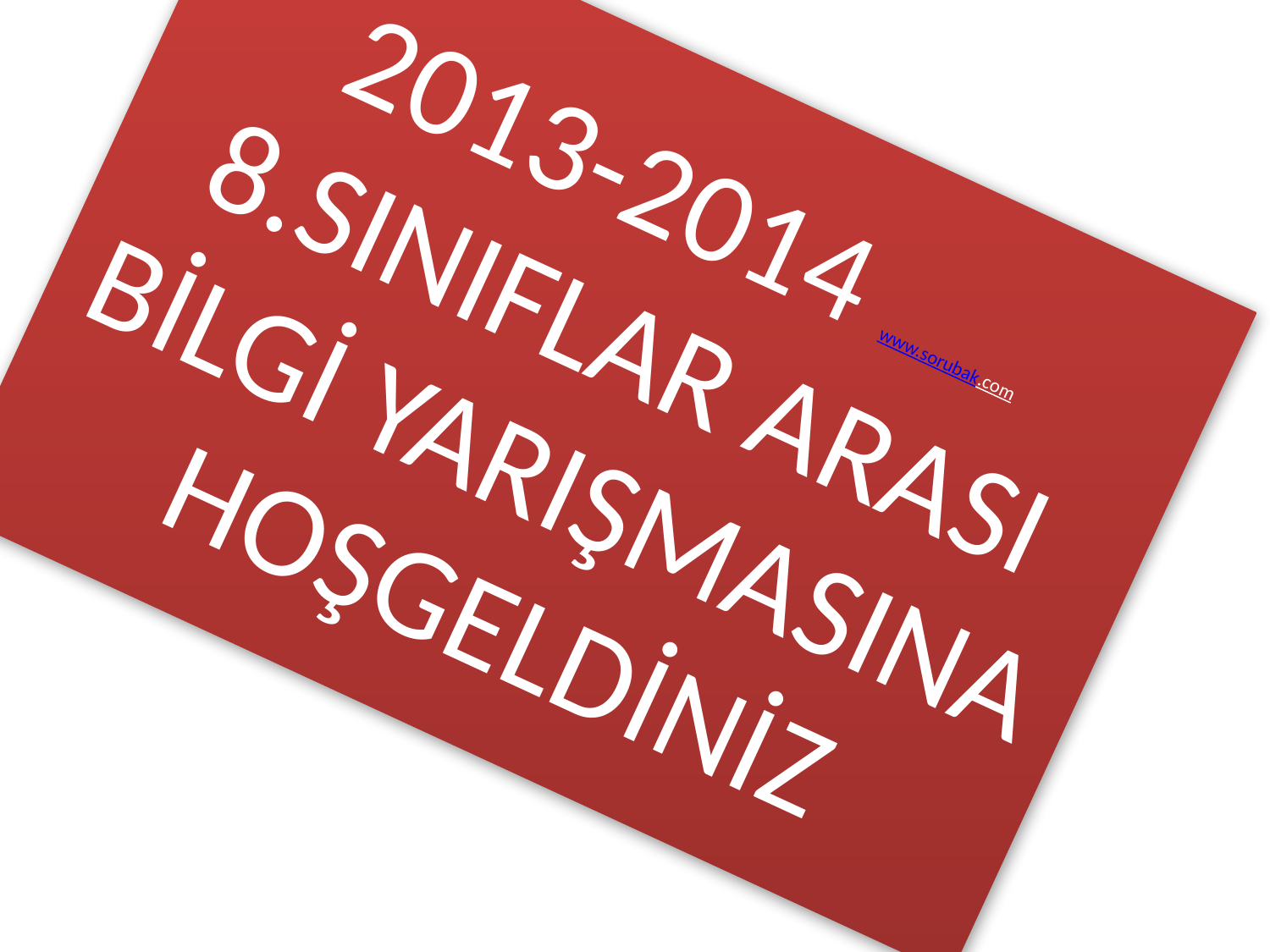

# 2013-2014 www.sorubak.com  8.SINIFLAR ARASI BİLGİ YARIŞMASINA HOŞGELDİNİZ